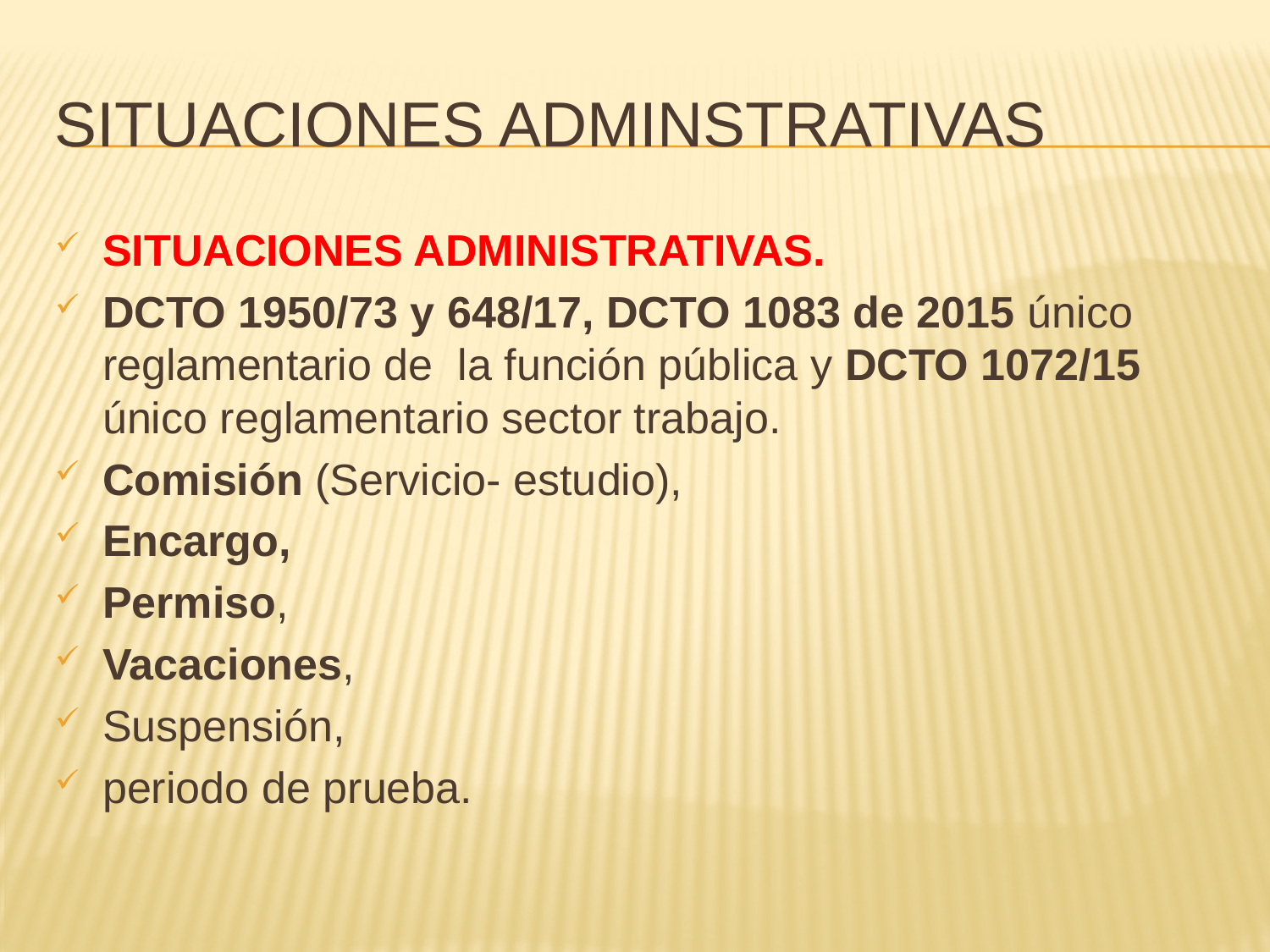

# Situaciones adminstrativas
SITUACIONES ADMINISTRATIVAS.
DCTO 1950/73 y 648/17, DCTO 1083 de 2015 único reglamentario de  la función pública y DCTO 1072/15 único reglamentario sector trabajo.
Comisión (Servicio- estudio),
Encargo,
Permiso,
Vacaciones,
Suspensión,
periodo de prueba.